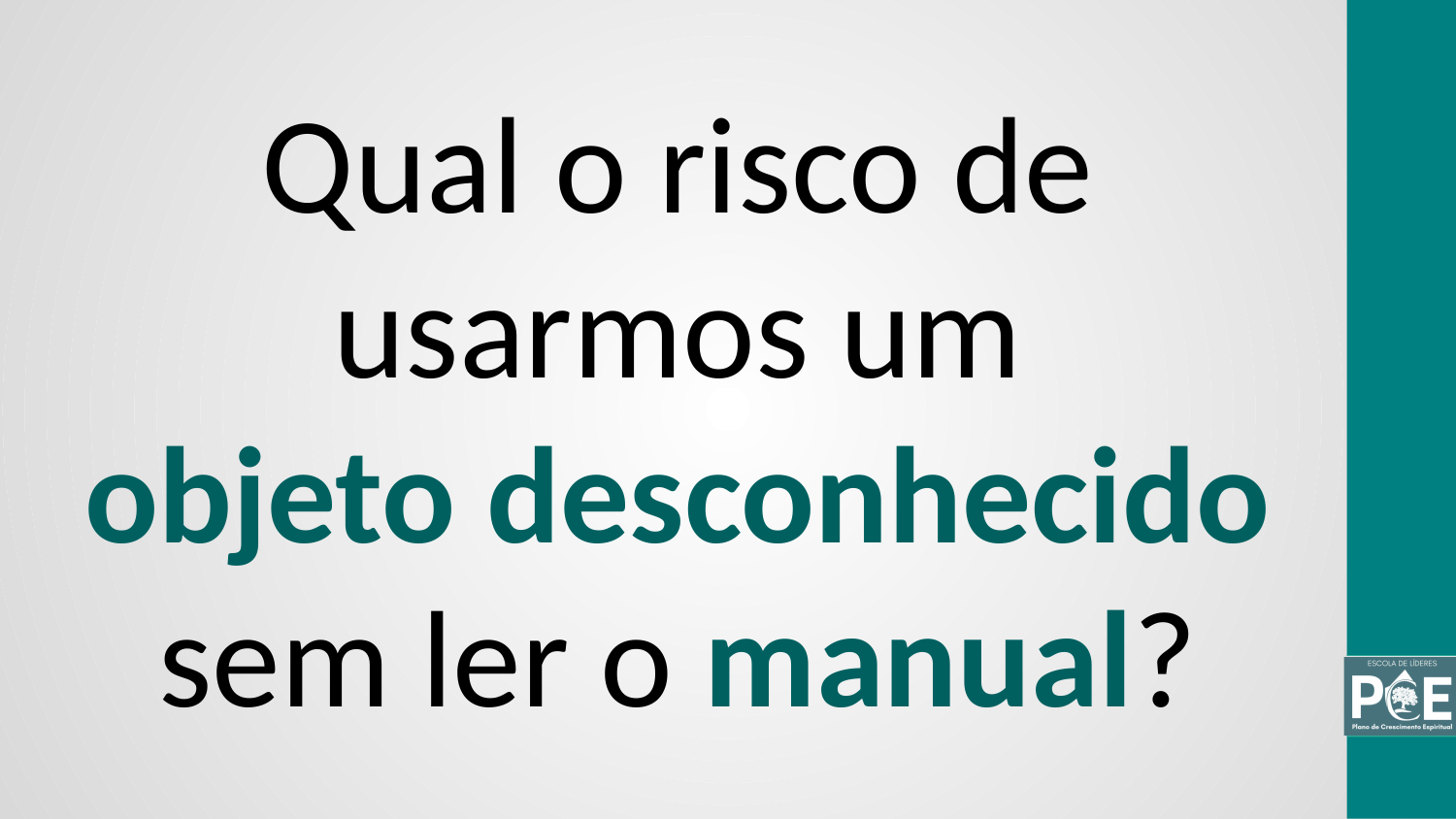

Qual o risco de usarmos um
objeto desconhecido
sem ler o manual?